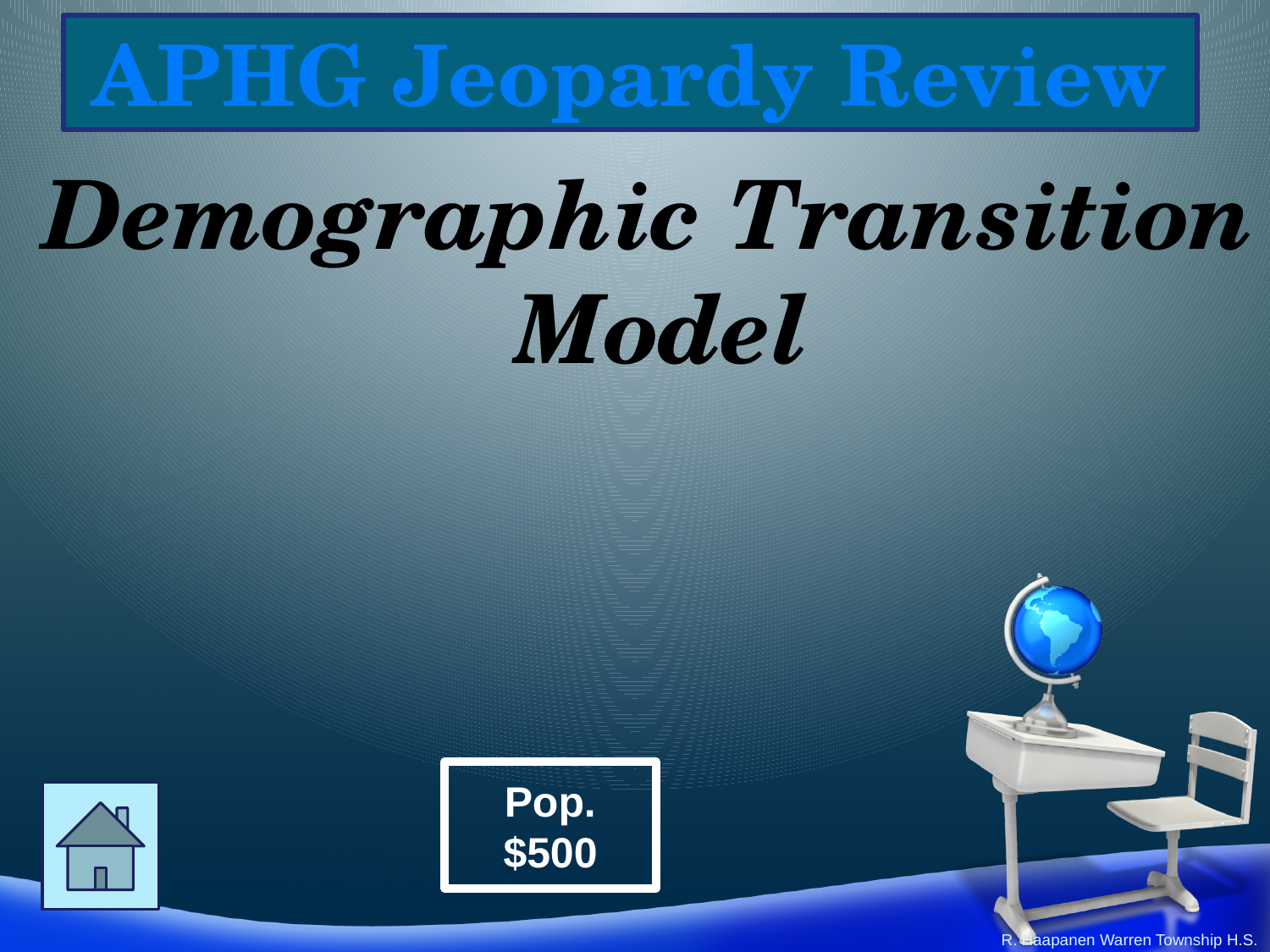

Demographic Transition Model
Pop.
$500

R. Haapanen Warren Township H.S.